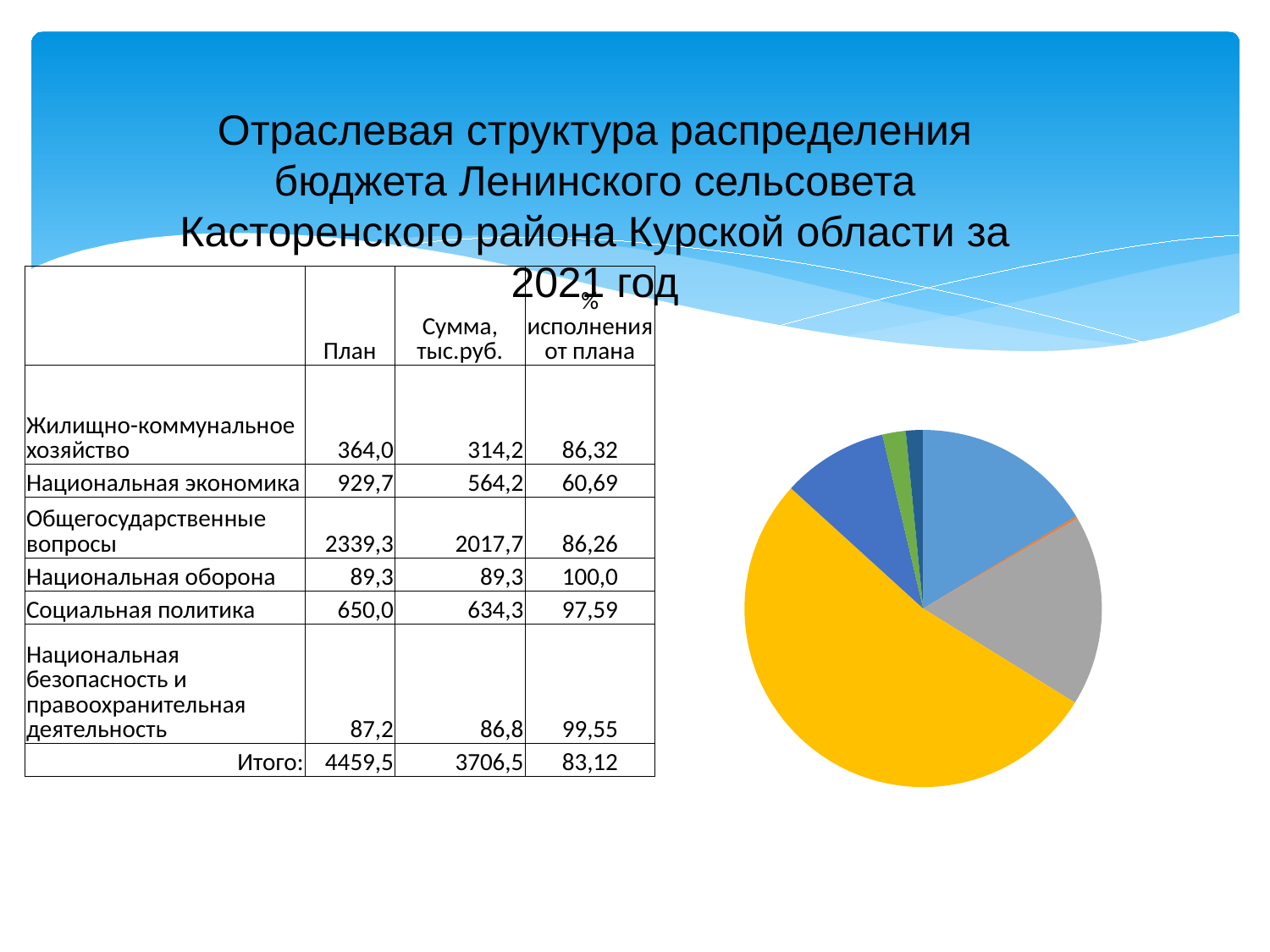

Отраслевая структура распределения бюджета Ленинского сельсовета Касторенского района Курской области за 2021 год
|  | План | Сумма, тыс.руб. | % исполнения от плана |
| --- | --- | --- | --- |
| Жилищно-коммунальное хозяйство | 364,0 | 314,2 | 86,32 |
| Национальная экономика | 929,7 | 564,2 | 60,69 |
| Общегосударственные вопросы | 2339,3 | 2017,7 | 86,26 |
| Национальная оборона | 89,3 | 89,3 | 100,0 |
| Социальная политика | 650,0 | 634,3 | 97,59 |
| Национальная безопасность и правоохранительная деятельность | 87,2 | 86,8 | 99,55 |
| Итого: | 4459,5 | 3706,5 | 83,12 |

### Chart

| Category |  |  |
|---|---|---|
| Общегосударственные вопросы | 11404.1 | 16.381552958752003 |
| Национальная безопасность и правоохранительные органы | 146.5 | 0.2104416401519778 |
| Национальная экономика | 12006.8 | 17.24730842987553 |
| Жилищно-коммунальное хозяйство | 36839.5 | 52.9185310742579 |
| Культура, кинематография | 6661.0 | 9.568271433804252 |
| Социальная политика | 1468.4 | 2.1093003713253538 |
| Физическая культура и спорт | 1089.2 | 1.564594091832997 |